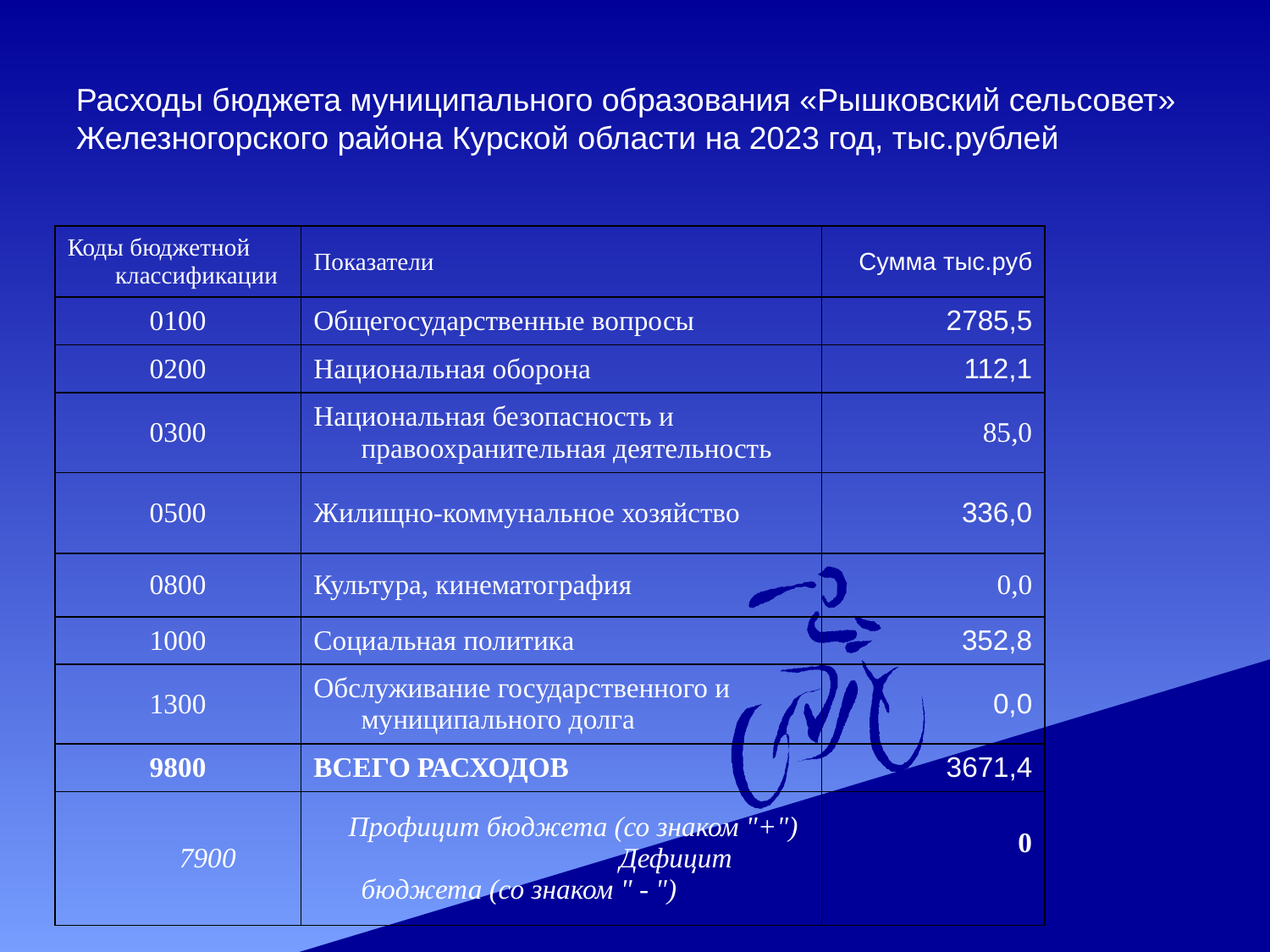

# Расходы бюджета муниципального образования «Рышковский сельсовет» Железногорского района Курской области на 2023 год, тыс.рублей
| Коды бюджетной классификации | Показатели | Сумма тыс.руб |
| --- | --- | --- |
| 0100 | Общегосударственные вопросы | 2785,5 |
| 0200 | Национальная оборона | 112,1 |
| 0300 | Национальная безопасность и правоохранительная деятельность | 85,0 |
| 0500 | Жилищно-коммунальное хозяйство | 336,0 |
| 0800 | Культура, кинематография | 0,0 |
| 1000 | Социальная политика | 352,8 |
| 1300 | Обслуживание государственного и муниципального долга | 0,0 |
| 9800 | ВСЕГО РАСХОДОВ | 3671,4 |
| 7900 | Профицит бюджета (со знаком "+") Дефицит бюджета (со знаком " - ") | 0 |